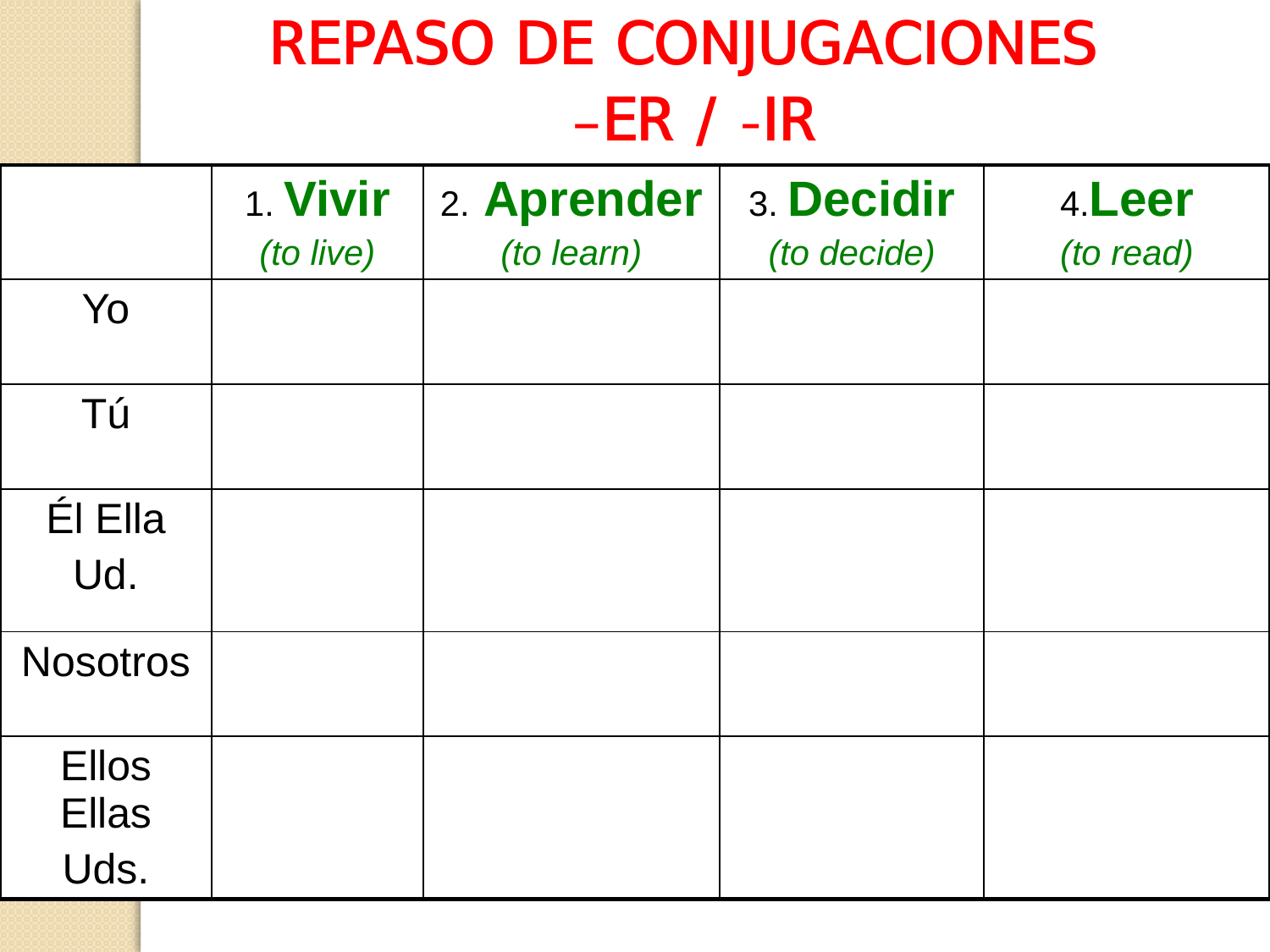

REPASO DE CONJUGACIONES
–ER / -IR
|  | 1. Vivir (to live) | 2. Aprender (to learn) | 3. Decidir (to decide) | 4.Leer (to read) |
| --- | --- | --- | --- | --- |
| Yo |  |  |  |  |
| Tú |  |  |  |  |
| Él Ella Ud. |  |  |  |  |
| Nosotros |  |  |  |  |
| Ellos Ellas Uds. |  |  |  |  |